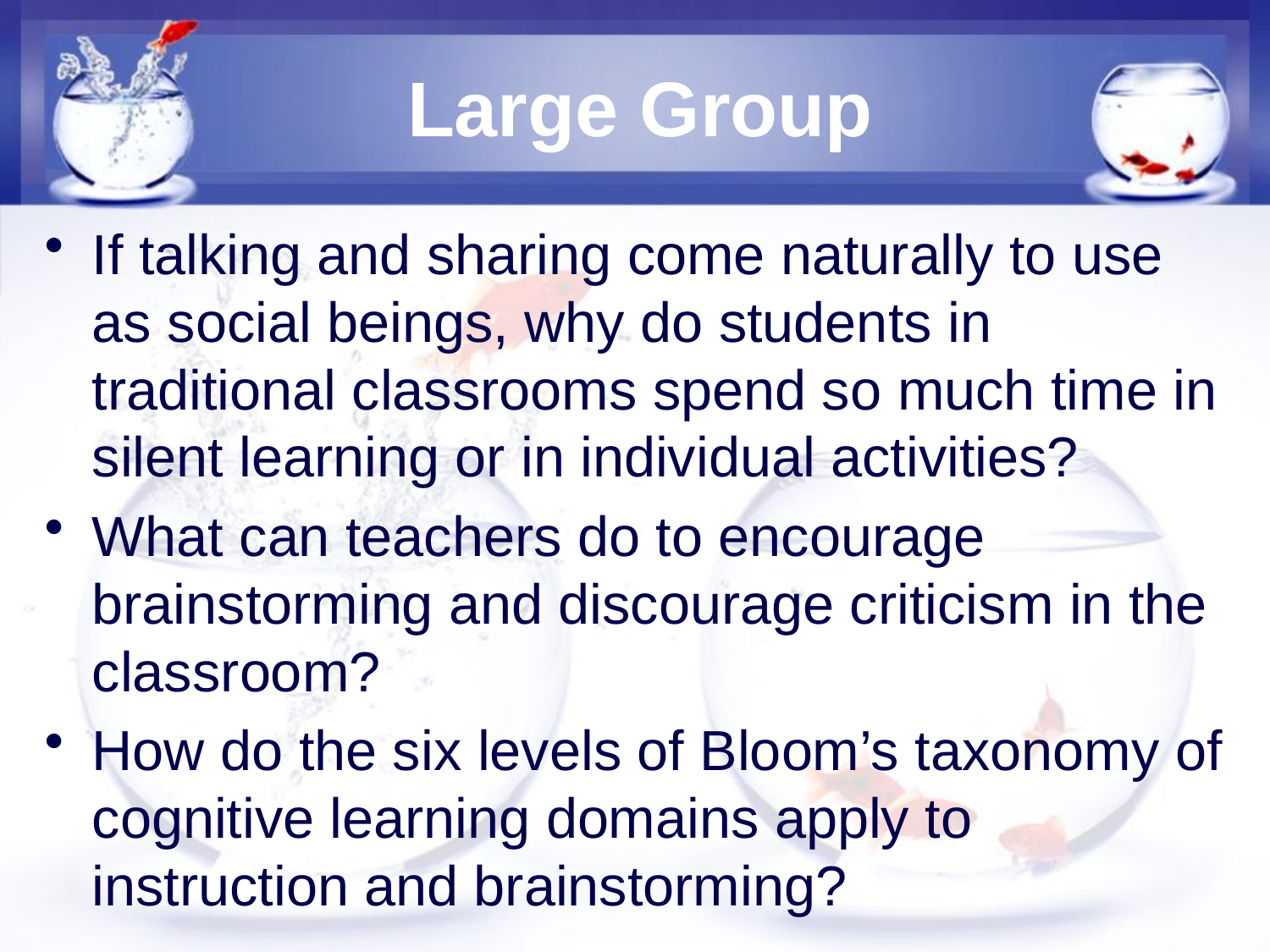

# Large Group
If talking and sharing come naturally to use as social beings, why do students in traditional classrooms spend so much time in silent learning or in individual activities?
What can teachers do to encourage brainstorming and discourage criticism in the classroom?
How do the six levels of Bloom’s taxonomy of cognitive learning domains apply to instruction and brainstorming?